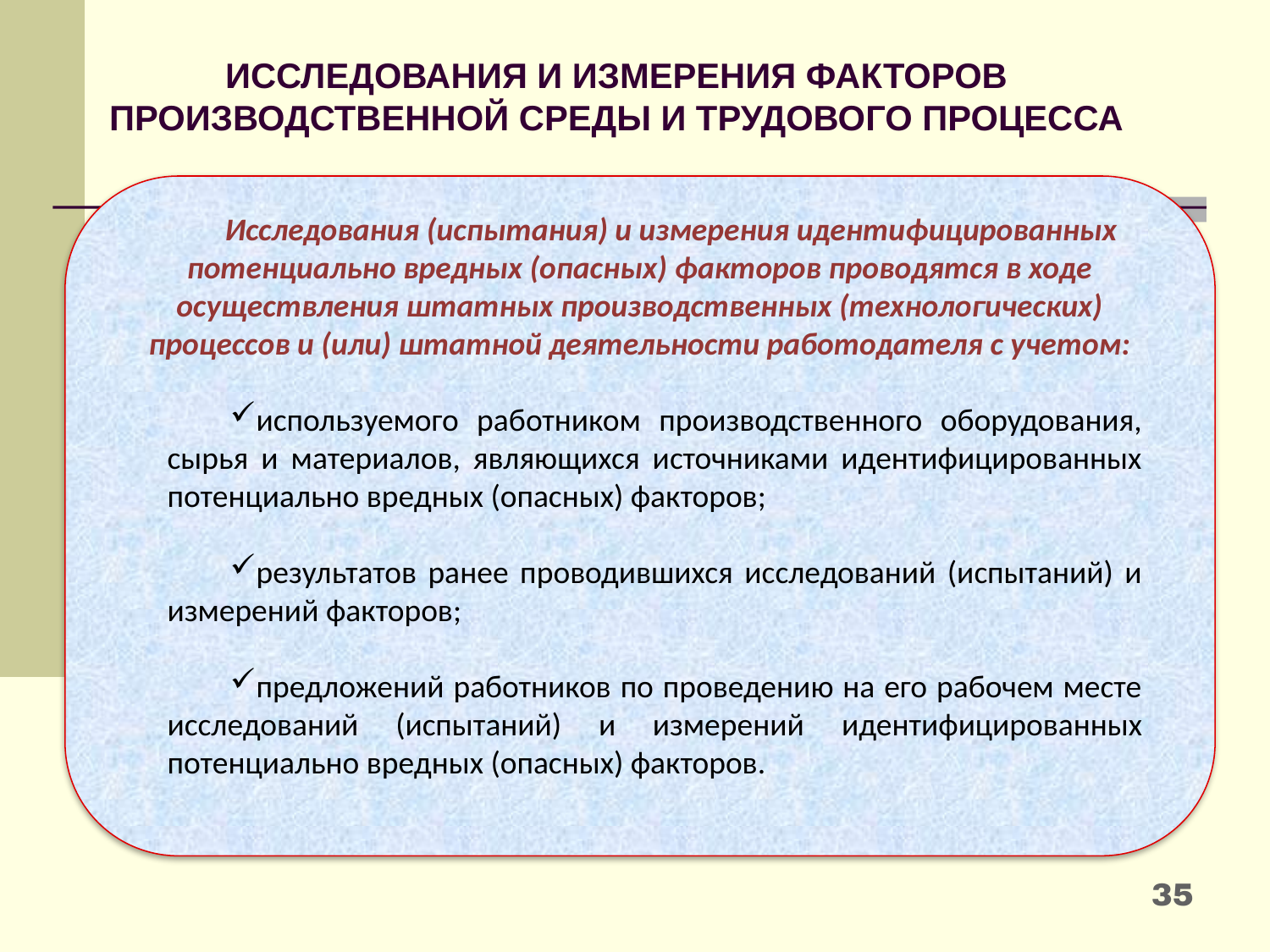

Исследования и измерения факторов производственной среды и трудового процесса

Исследования (испытания) и измерения идентифицированных потенциально вредных (опасных) факторов проводятся в ходе осуществления штатных производственных (технологических) процессов и (или) штатной деятельности работодателя с учетом:

используемого работником производственного оборудования, сырья и материалов, являющихся источниками идентифицированных потенциально вредных (опасных) факторов;

результатов ранее проводившихся исследований (испытаний) и измерений факторов;

предложений работников по проведению на его рабочем месте исследований (испытаний) и измерений идентифицированных потенциально вредных (опасных) факторов.
35